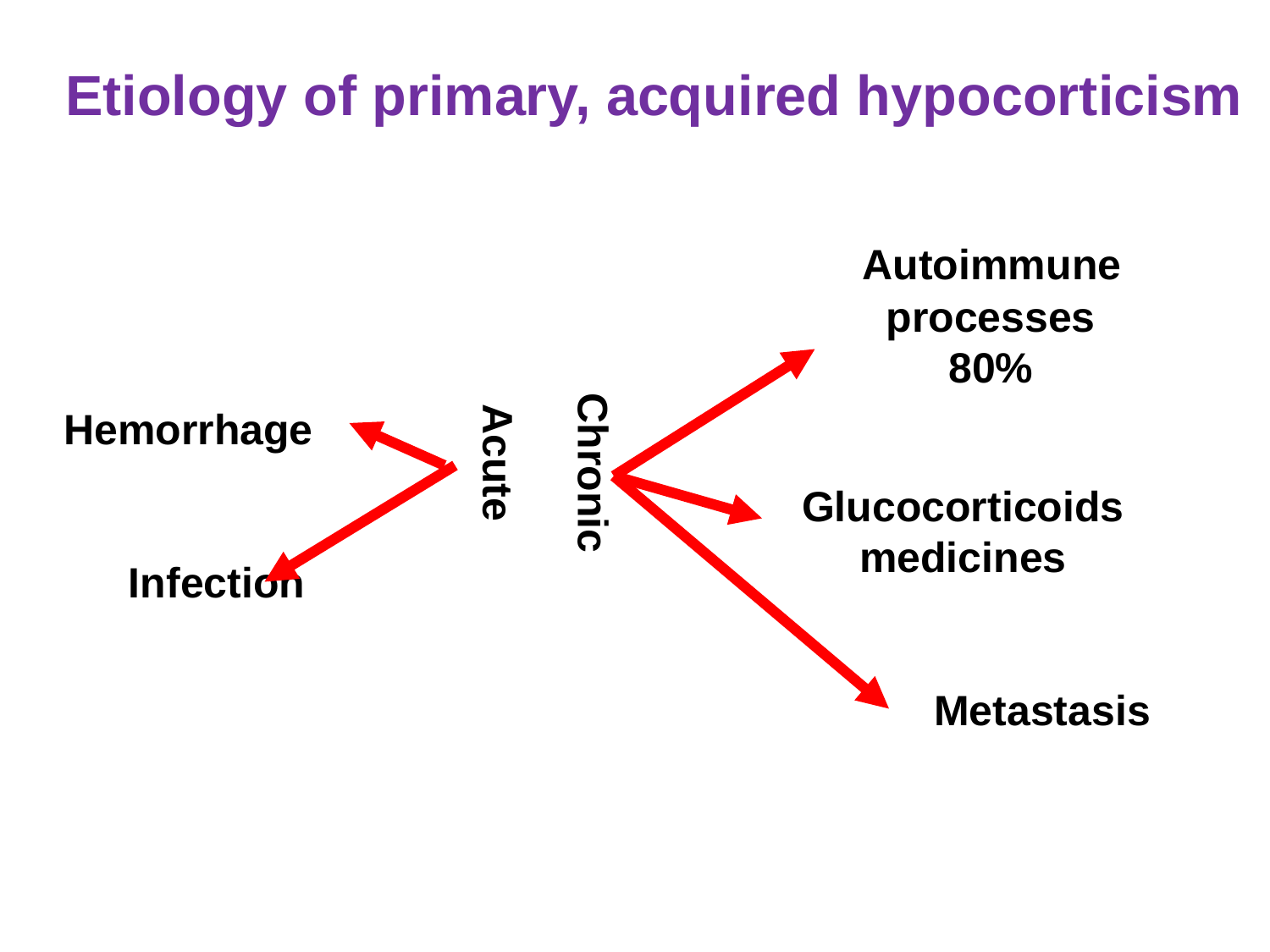

Etiology of primary, acquired hypocorticism
 Autoimmune
processes
80%

Hemorrhage
Chronic

Acute

Glucocorticoids
medicines

	Infection

Metastasis